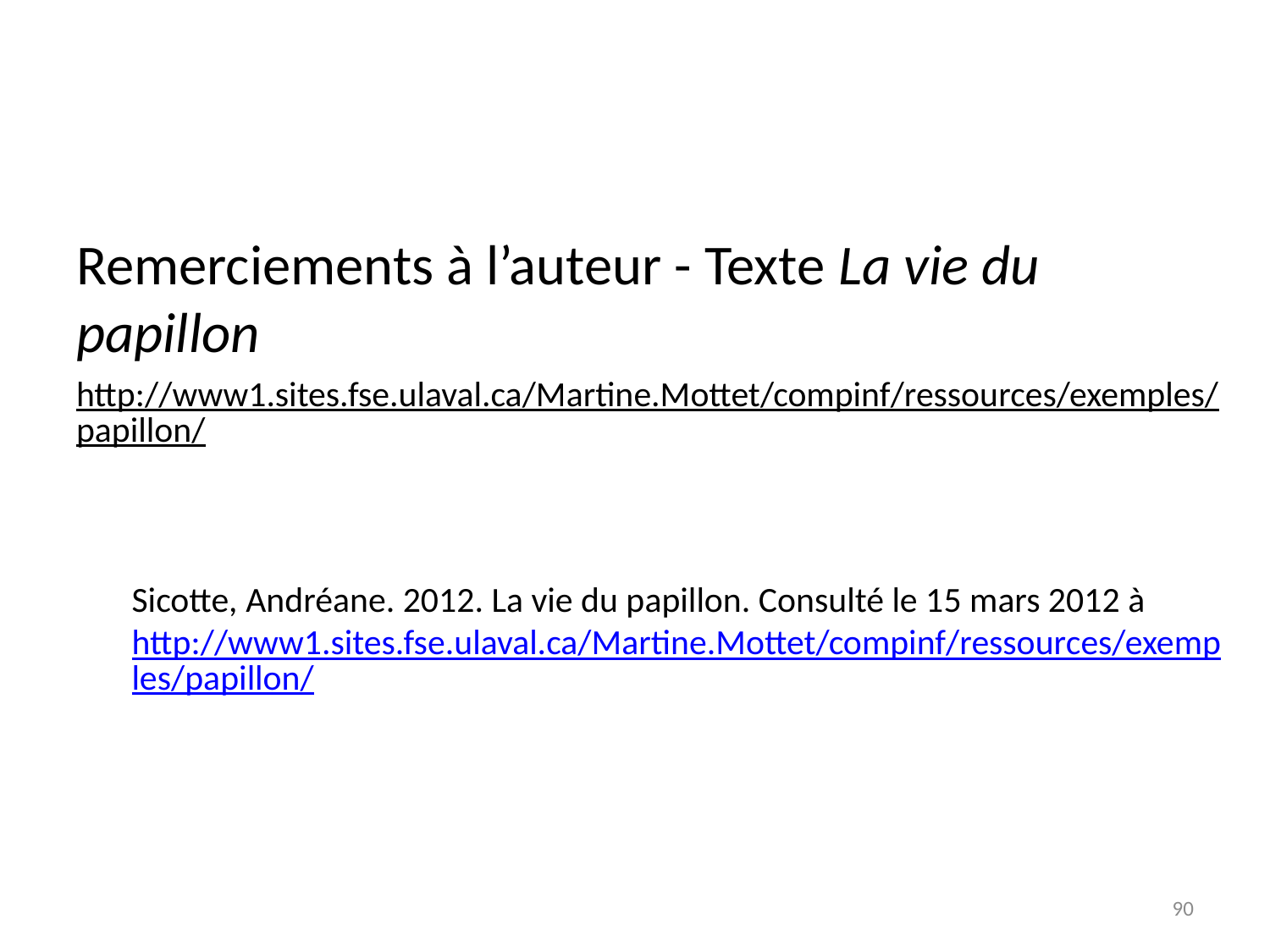

Remerciements à l’auteur - Texte La vie du papillon
http://www1.sites.fse.ulaval.ca/Martine.Mottet/compinf/ressources/exemples/papillon/

Sicotte, Andréane. 2012. La vie du papillon. Consulté le 15 mars 2012 à http://www1.sites.fse.ulaval.ca/Martine.Mottet/compinf/ressources/exemples/papillon/
90